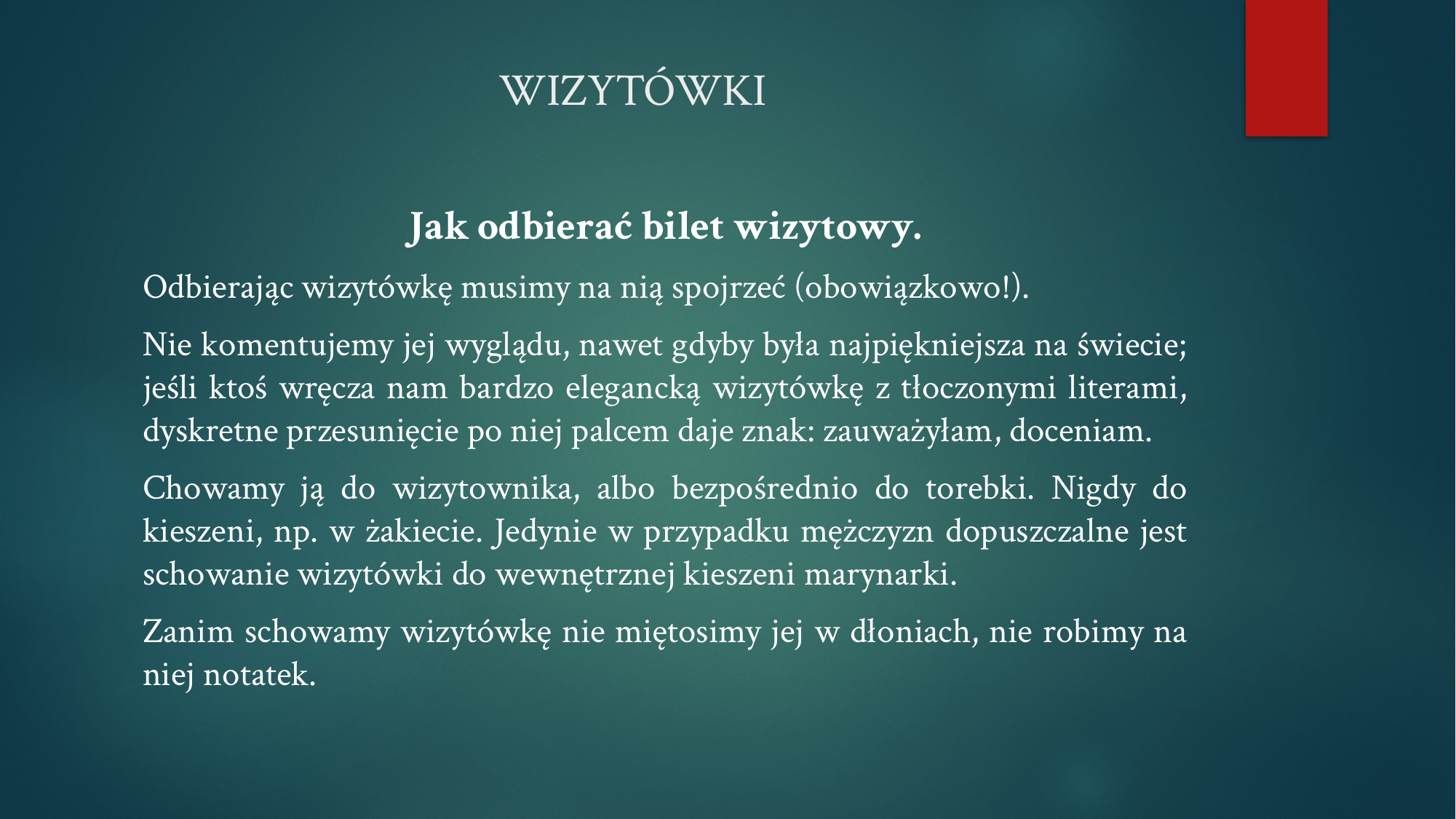

# WIZYTÓWKI

Jak odbierać bilet wizytowy.
Odbierając wizytówkę musimy na nią spojrzeć (obowiązkowo!).
Nie komentujemy jej wyglądu, nawet gdyby była najpiękniejsza na świecie; jeśli ktoś wręcza nam bardzo elegancką wizytówkę z tłoczonymi literami, dyskretne przesunięcie po niej palcem daje znak: zauważyłam, doceniam.
Chowamy ją do wizytownika, albo bezpośrednio do torebki. Nigdy do kieszeni, np. w żakiecie. Jedynie w przypadku mężczyzn dopuszczalne jest schowanie wizytówki do wewnętrznej kieszeni marynarki.
Zanim schowamy wizytówkę nie miętosimy jej w dłoniach, nie robimy na niej notatek.